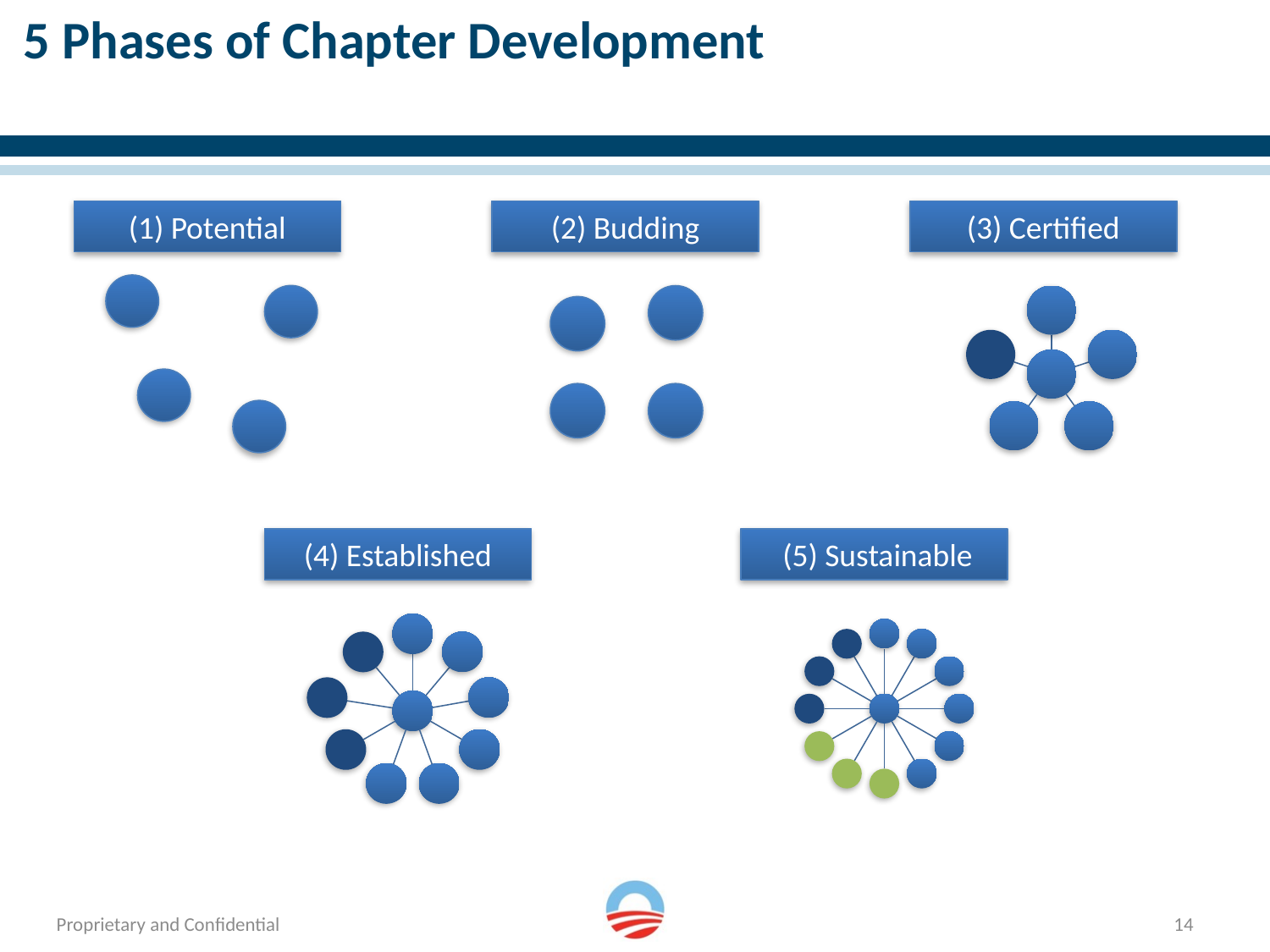

# 5 Phases of Chapter Development
(1) Potential
(2) Budding
(3) Certified

(4) Established
 (5) Sustainable

14